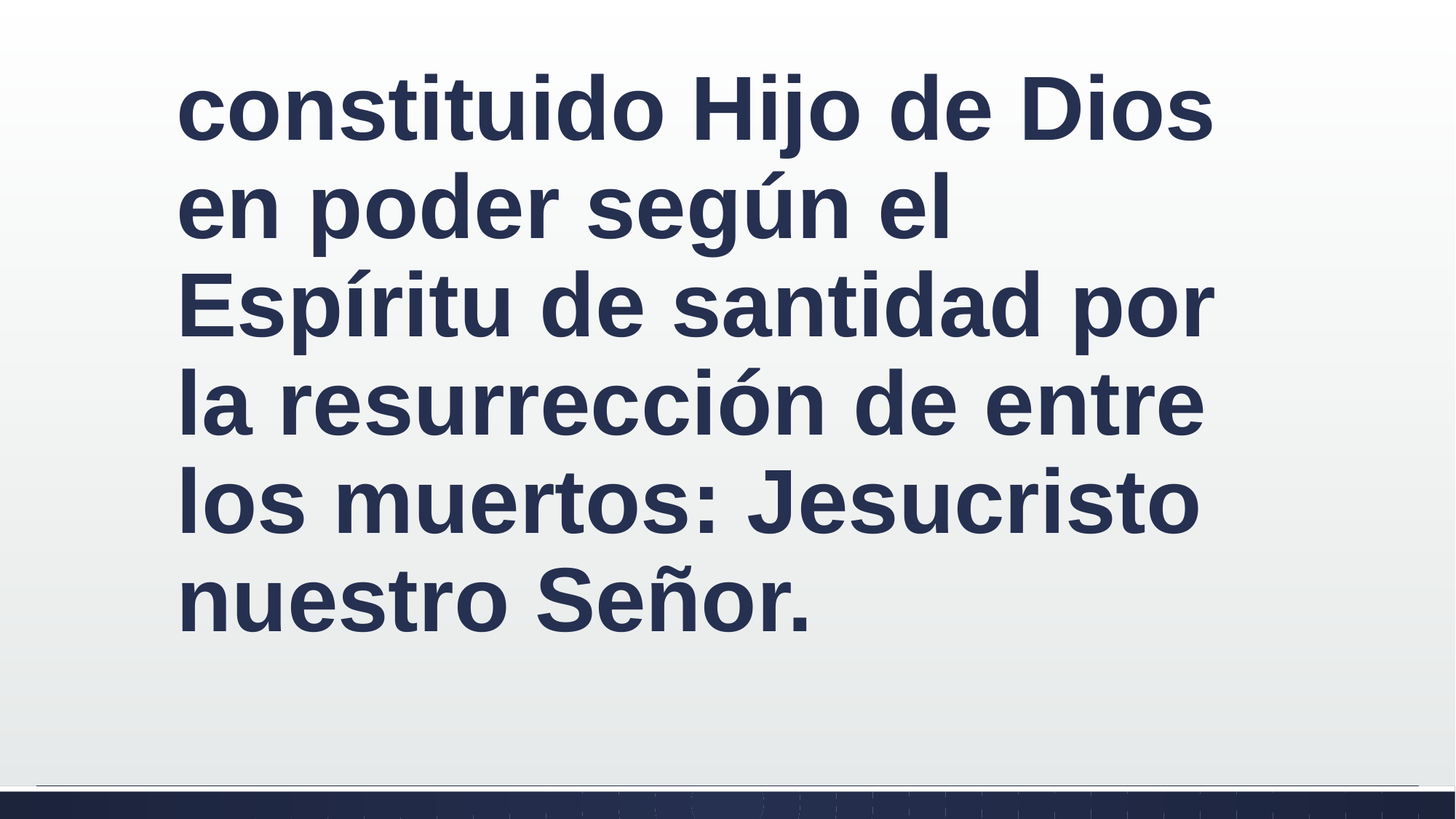

#
constituido Hijo de Dios en poder según el Espíritu de santidad por la resurrección de entre los muertos: Jesucristo nuestro Señor.